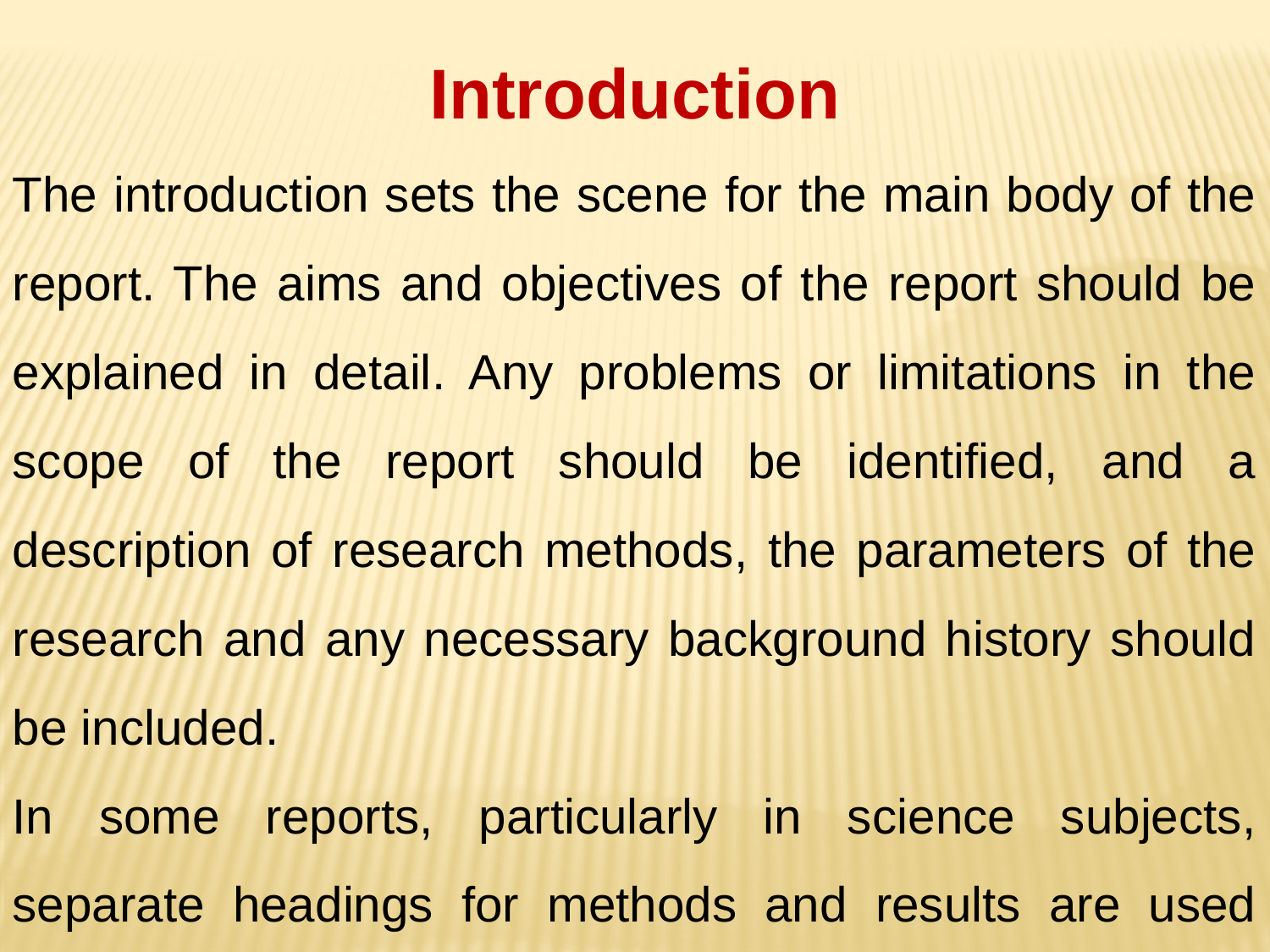

Introduction
The introduction sets the scene for the main body of the report. The aims and objectives of the report should be explained in detail. Any problems or limitations in the scope of the report should be identified, and a description of research methods, the parameters of the research and any necessary background history should be included.
In some reports, particularly in science subjects, separate headings for methods and results are used prior to the main body (discussion) of the report as described below.